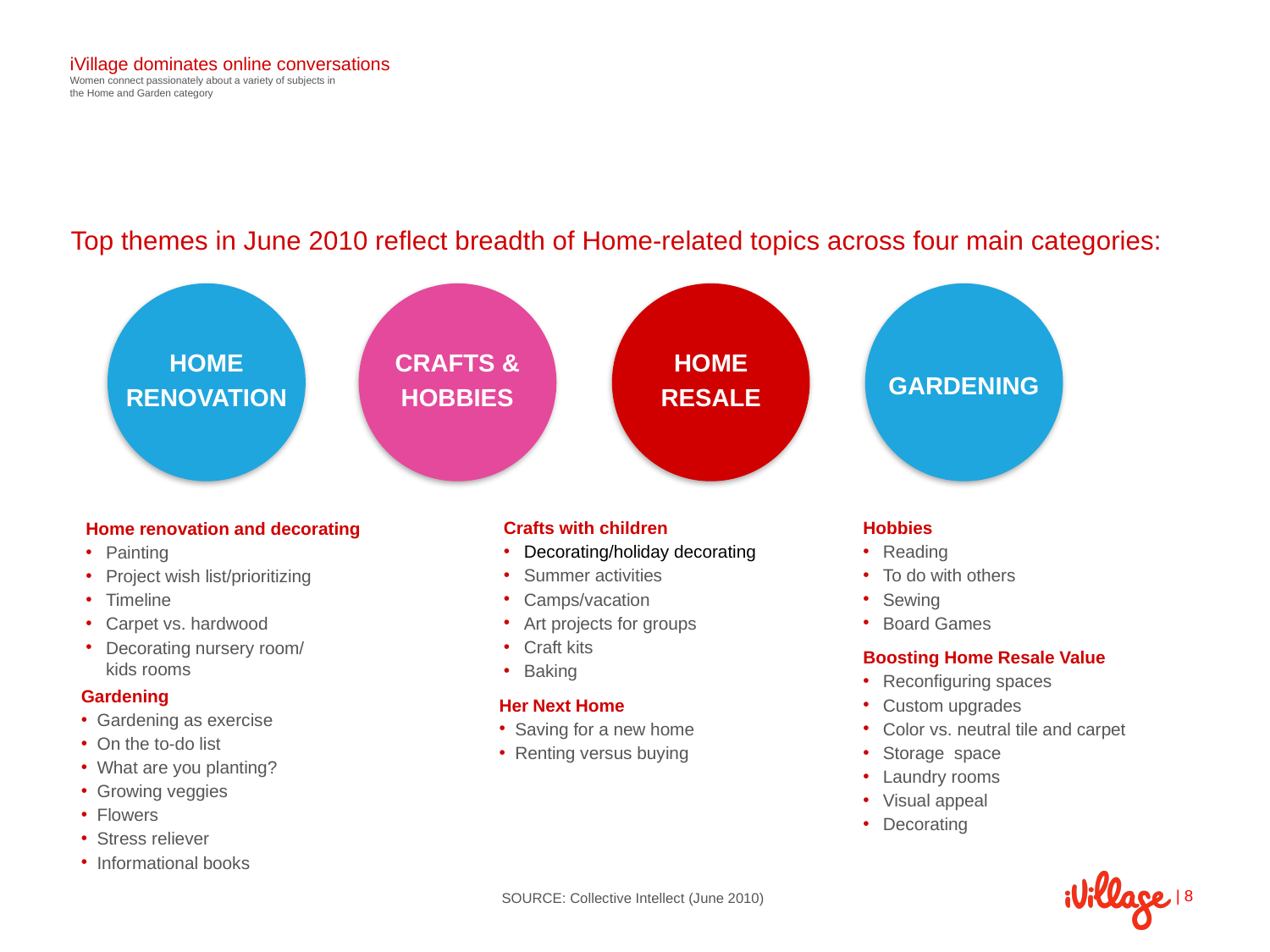

# iVillage dominates online conversations Women connect passionately about a variety of subjects in the Home and Garden category
Top themes in June 2010 reflect breadth of Home-related topics across four main categories:

HOME
RENOVATION
CRAFTS &
HOBBIES
HOME
RESALE
GARDENING
Crafts with children
Decorating/holiday decorating
Summer activities
Camps/vacation
Art projects for groups
Craft kits
Baking
Her Next Home
Saving for a new home
Renting versus buying

Hobbies
Reading
To do with others
Sewing
Board Games
Boosting Home Resale Value
Reconfiguring spaces
Custom upgrades
Color vs. neutral tile and carpet
Storage  space
Laundry rooms
Visual appeal
Decorating
Home renovation and decorating
Painting
Project wish list/prioritizing
Timeline
Carpet vs. hardwood
Decorating nursery room/
kids rooms
Gardening
Gardening as exercise
On the to-do list
What are you planting?
Growing veggies
Flowers
Stress reliever
Informational books

SOURCE: Collective Intellect (June 2010)